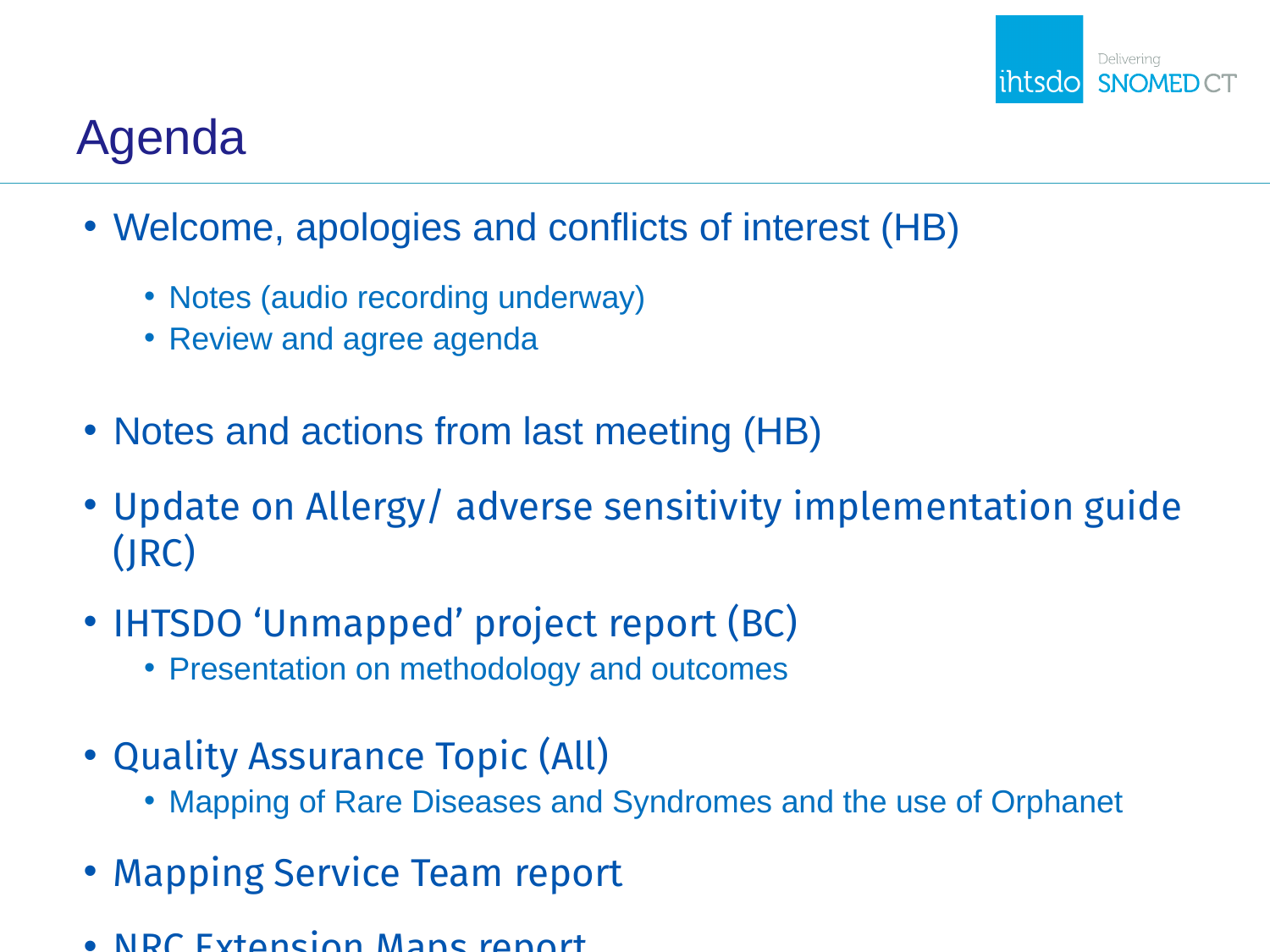

# Agenda
Welcome, apologies and conflicts of interest (HB)

Notes (audio recording underway)
Review and agree agenda

Notes and actions from last meeting (HB)

Update on Allergy/ adverse sensitivity implementation guide (JRC)

IHTSDO ‘Unmapped’ project report (BC)
Presentation on methodology and outcomes

Quality Assurance Topic (All)
Mapping of Rare Diseases and Syndromes and the use of Orphanet

Mapping Service Team report

NRC Extension Maps report